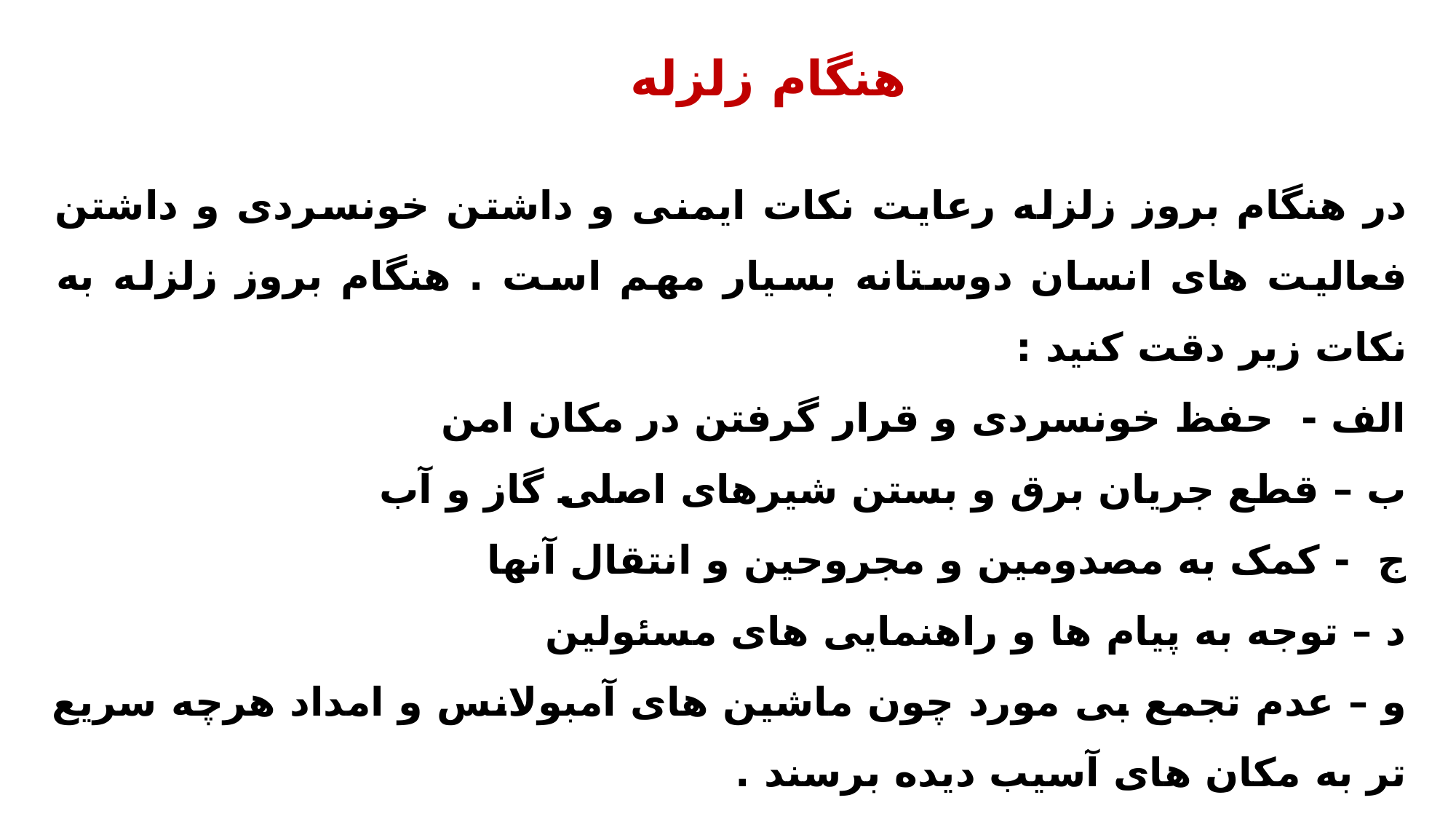

هنگام زلزله
در هنگام بروز زلزله رعایت نکات ایمنی و داشتن خونسردی و داشتن فعالیت های انسان دوستانه بسیار مهم است . هنگام بروز زلزله به نکات زیر دقت کنید :
الف -  حفظ خونسردی و قرار گرفتن در مکان امن
ب – قطع جریان برق و بستن شیرهای اصلی گاز و آب
ج  - کمک به مصدومین و مجروحین و انتقال آنها
د – توجه به پیام ها و راهنمایی های مسئولین
و – عدم تجمع بی مورد چون ماشین های آمبولانس و امداد هرچه سریع تر به مکان های آسیب دیده برسند .
ه – دلجویی از مصیبت زدگان